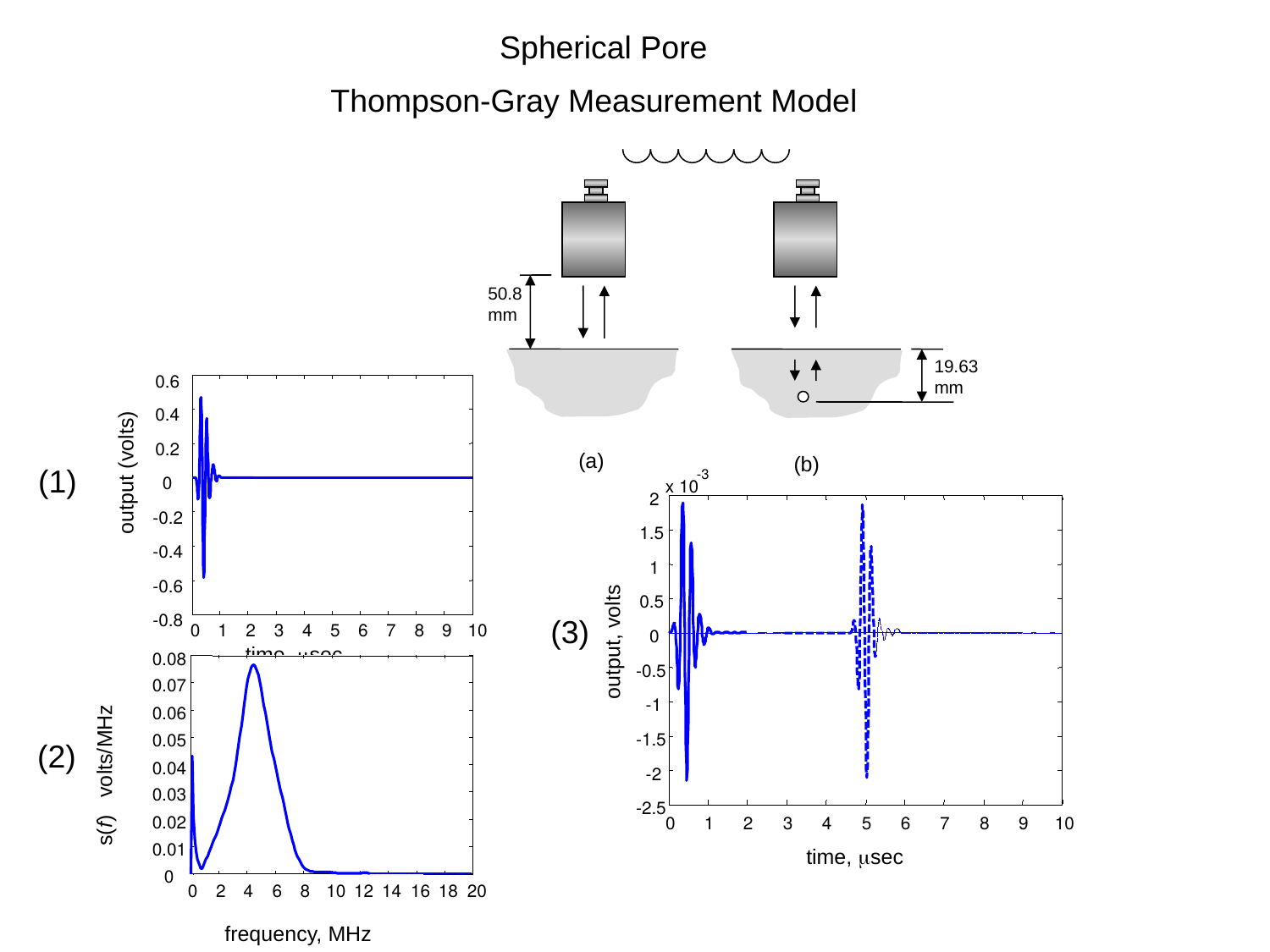

Spherical Pore
Thompson-Gray Measurement Model

  50.8
  mm

19.63
mm

(a)
(b)
0.6

0.4

0.2

output (volts)
0

-0.2

-0.4

-0.6

-0.8

0
1
2
3
4
5
6
7
8
9
10
time, μsec
(1)
-3
x 10
2

1.5

1

0.5

output, volts
0

-0.5

-1

-1.5

-2

-2.5

0
1
2
3
4
5
6
7
8
9
10
time, μsec
(3)
0.08

0.07

0.06

0.05

s(f)   volts/MHz
0.04

0.03

0.02

0.01

0

0
2
4
6
8
10
12
14
16
18
20
frequency, MHz
(2)